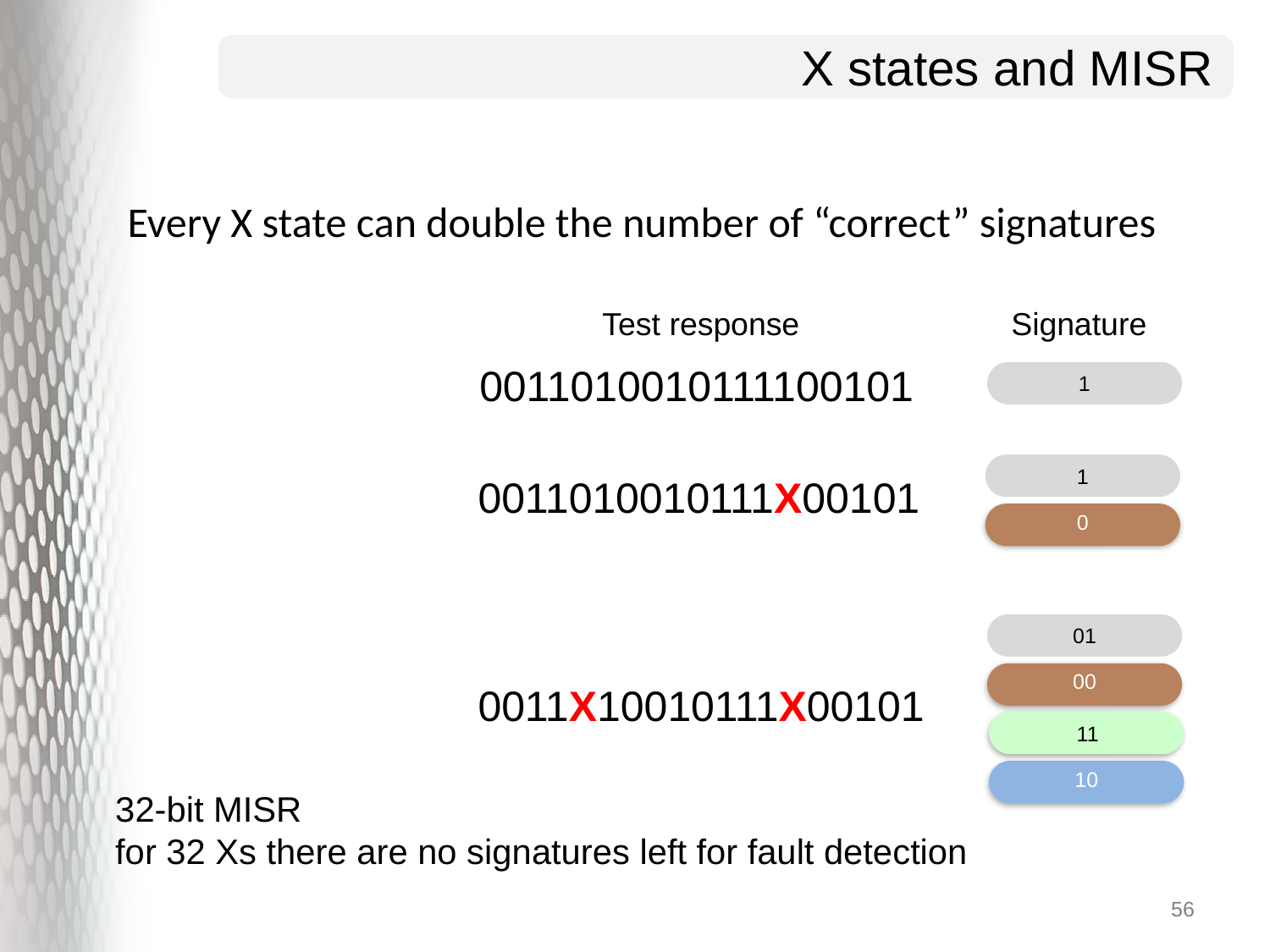

# X states and MISR
Every X state can double the number of “correct” signatures
Test response
Signature
0011010010111100101
1
1
0011010010111X00101
0
01
00
0011X10010111X00101
11
10
32-bit MISR
for 32 Xs there are no signatures left for fault detection